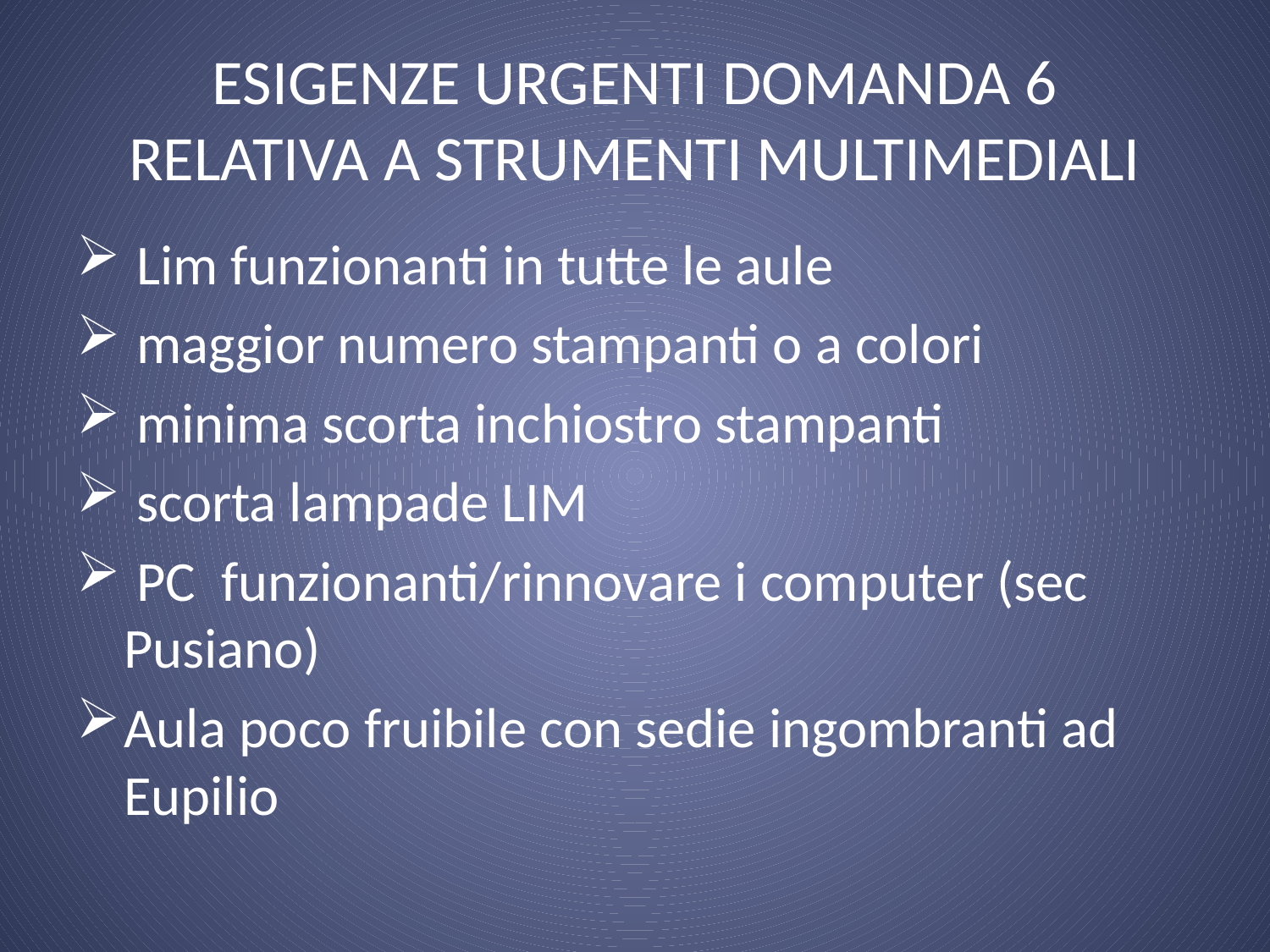

# ESIGENZE URGENTI DOMANDA 6 RELATIVA A STRUMENTI MULTIMEDIALI
 Lim funzionanti in tutte le aule
 maggior numero stampanti o a colori
 minima scorta inchiostro stampanti
 scorta lampade LIM
 PC  funzionanti/rinnovare i computer (sec Pusiano)
Aula poco fruibile con sedie ingombranti ad Eupilio